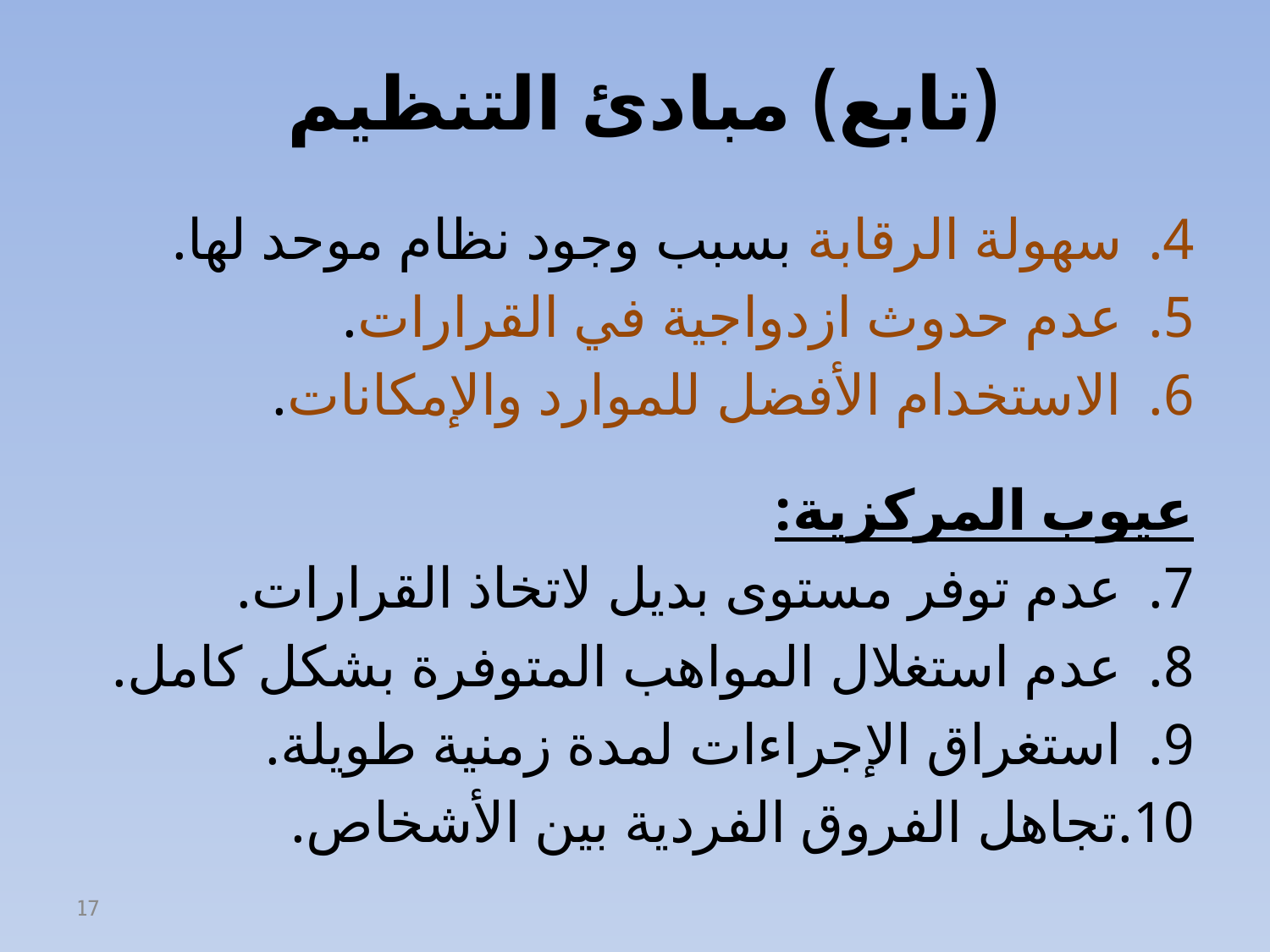

# (تابع) مبادئ التنظيم
سهولة الرقابة بسبب وجود نظام موحد لها.
عدم حدوث ازدواجية في القرارات.
الاستخدام الأفضل للموارد والإمكانات.

عيوب المركزية:
عدم توفر مستوى بديل لاتخاذ القرارات.
عدم استغلال المواهب المتوفرة بشكل كامل.
استغراق الإجراءات لمدة زمنية طويلة.
تجاهل الفروق الفردية بين الأشخاص.

17